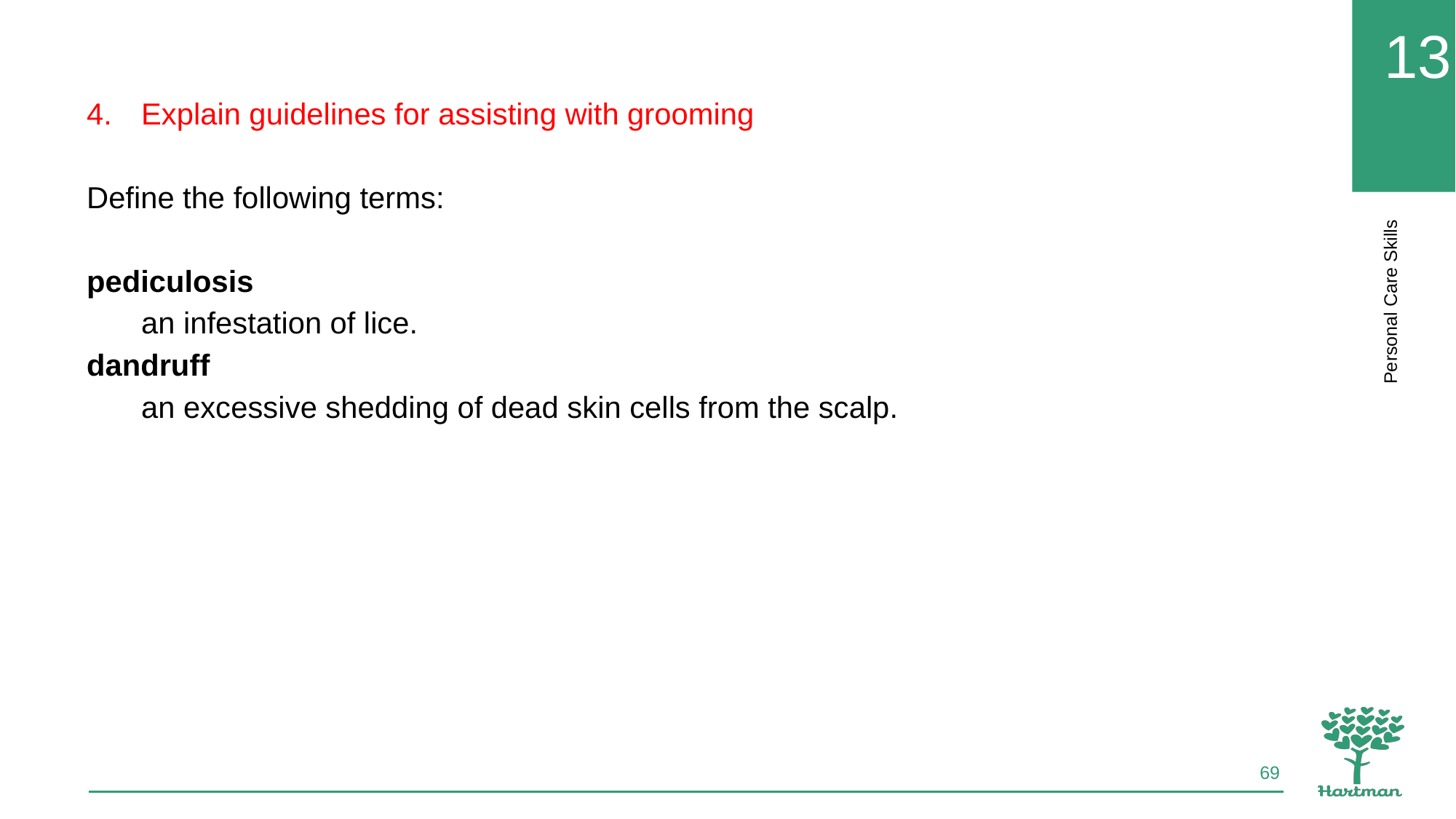

Explain guidelines for assisting with grooming

Define the following terms:

pediculosis
an infestation of lice.
dandruff
an excessive shedding of dead skin cells from the scalp.

69